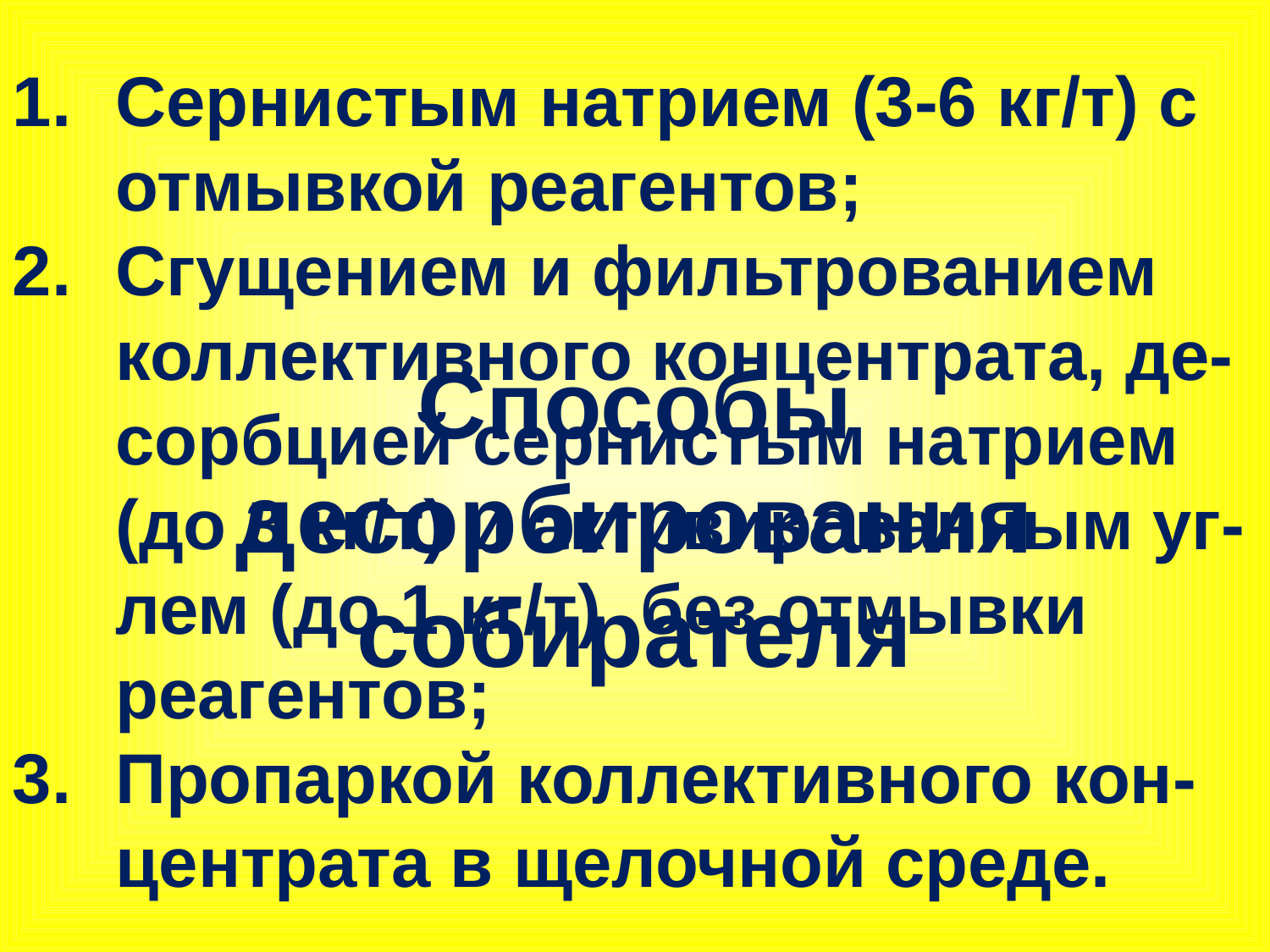

Сернистым натрием (3-6 кг/т) с отмывкой реагентов;
Сгущением и фильтрованием коллективного концентрата, де-сорбцией сернистым натрием (до 3 кг/т) и активированным уг-лем (до 1 кг/т)  без отмывки реагентов;
Пропаркой коллективного кон-центрата в щелочной среде.
Способы десорбирования собирателя